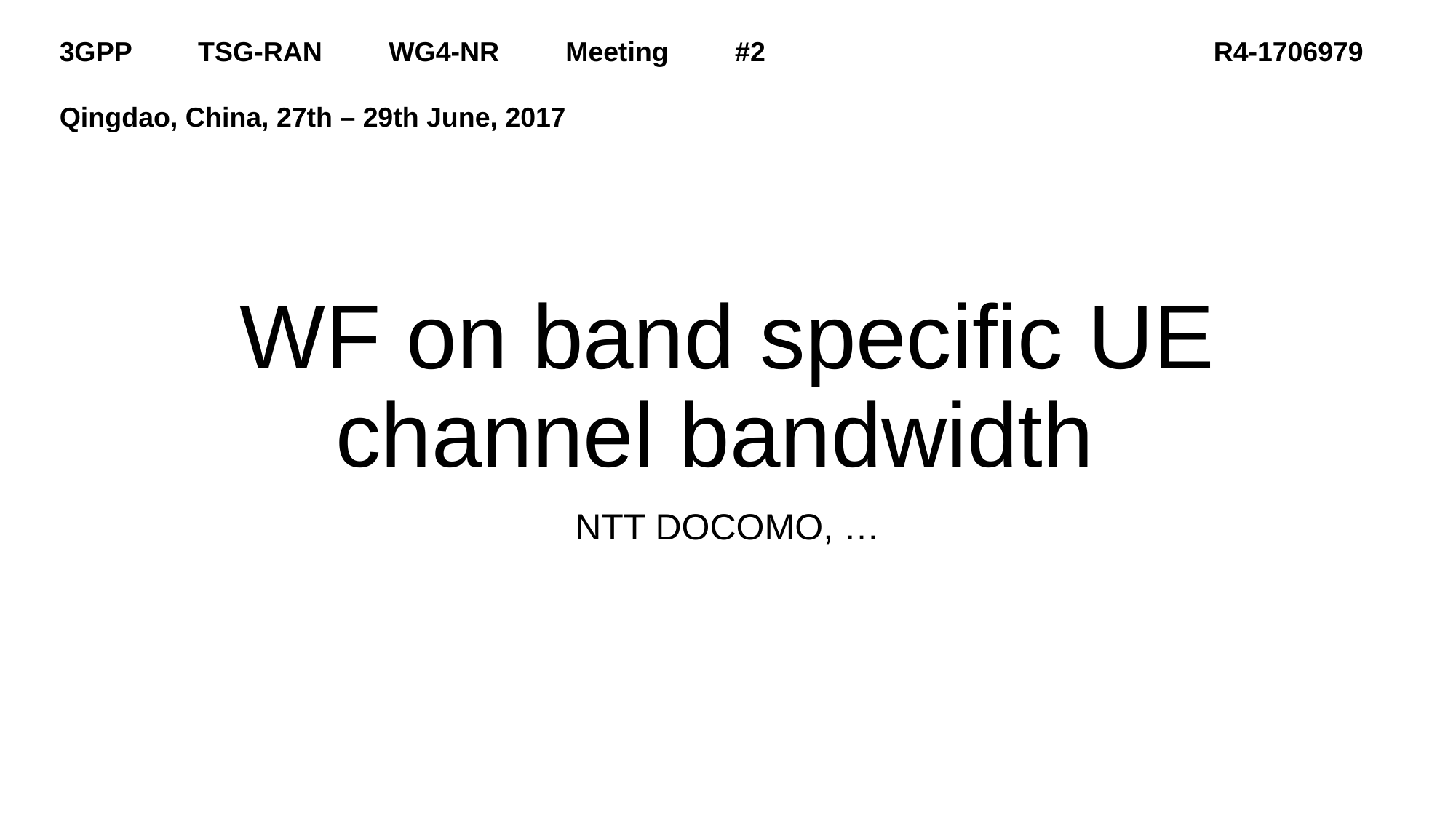

3GPP TSG-RAN WG4-NR Meeting #2
Qingdao, China, 27th – 29th June, 2017
R4-1706979
# WF on band specific UE channel bandwidth
NTT DOCOMO, …